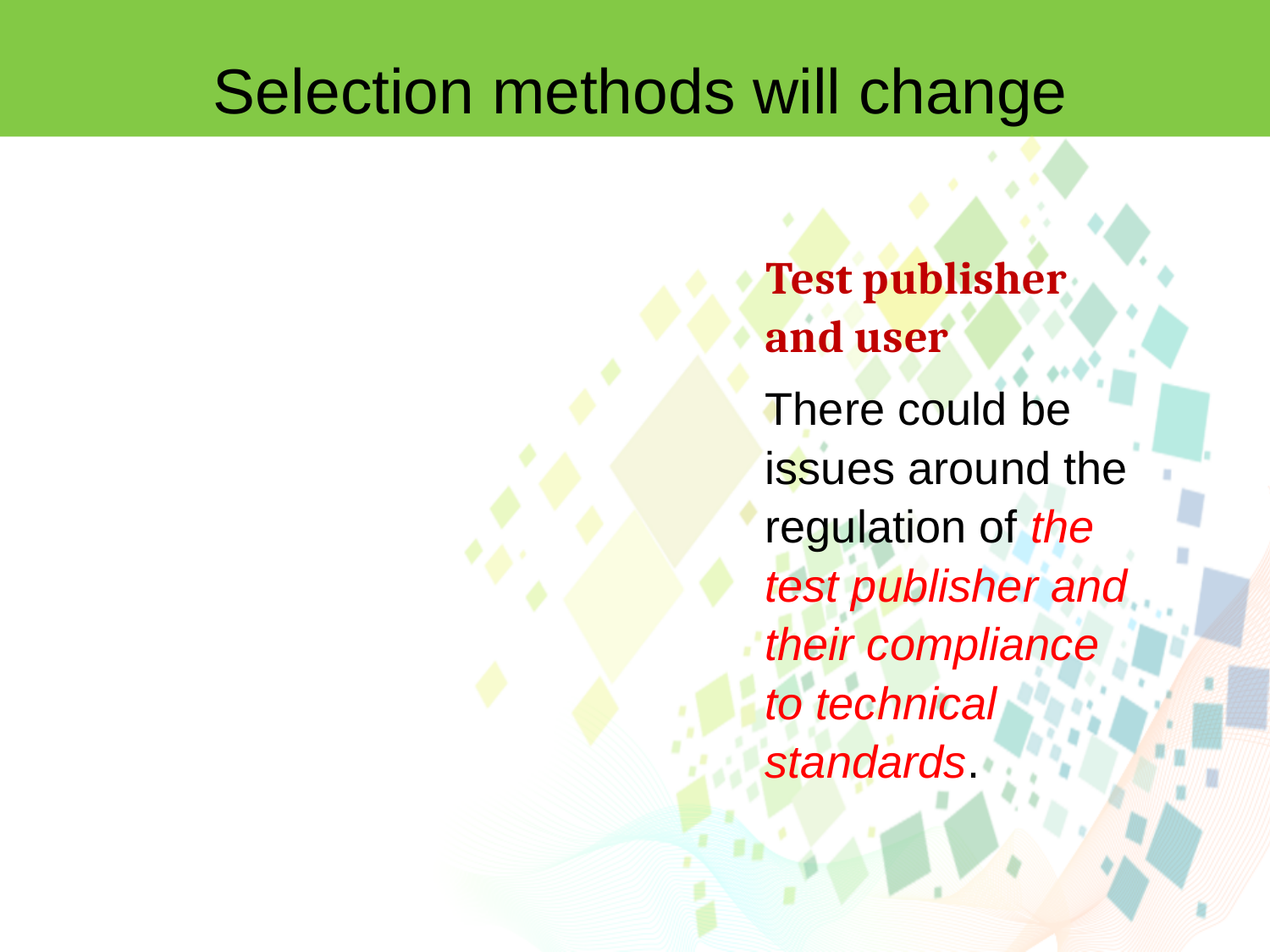

Selection methods will change
Test publisher and user
There could be issues around the regulation of the test publisher and their compliance to technical standards.